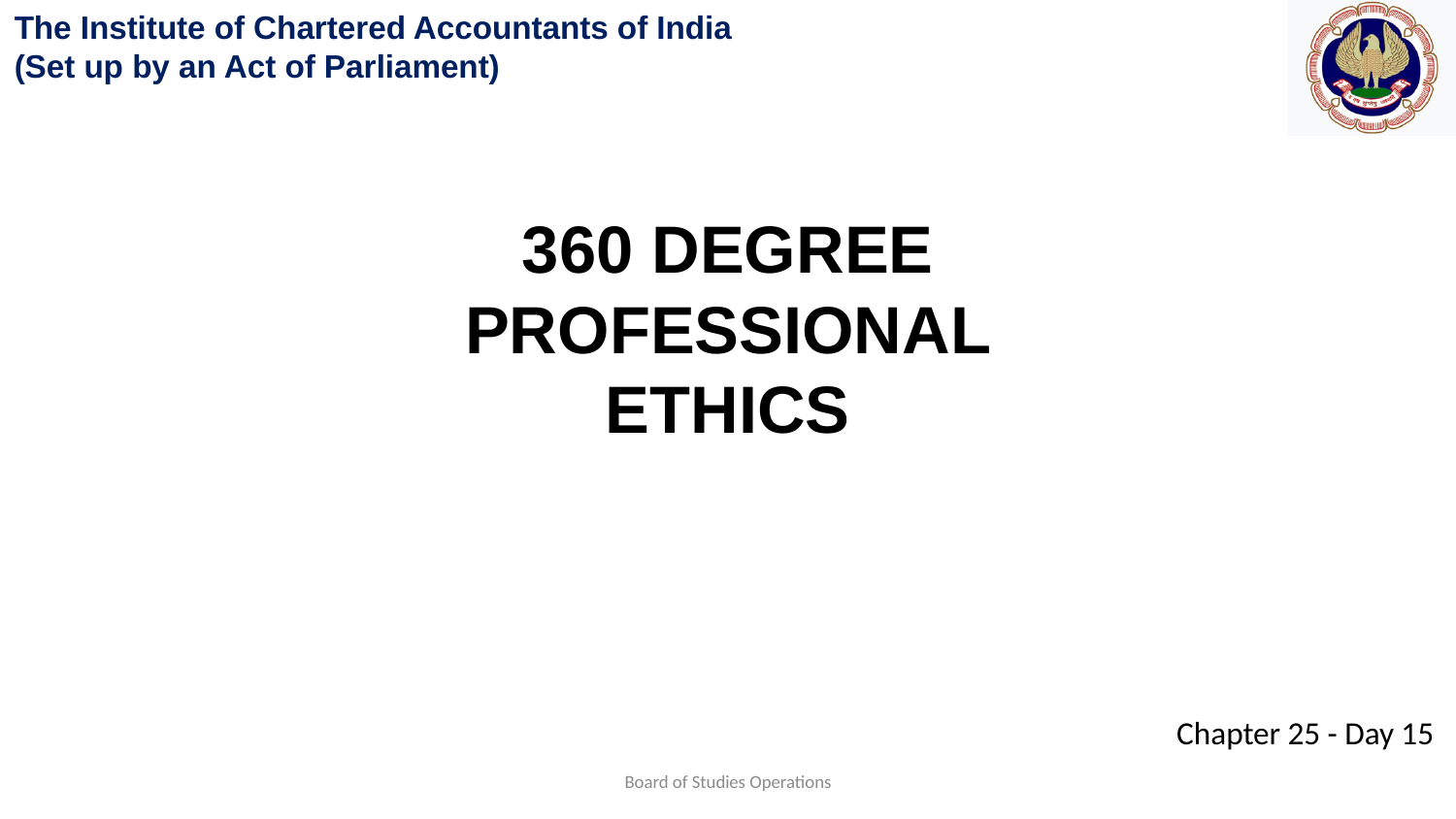

360 DEGREE PROFESSIONAL ETHICS
Board of Studies Operations